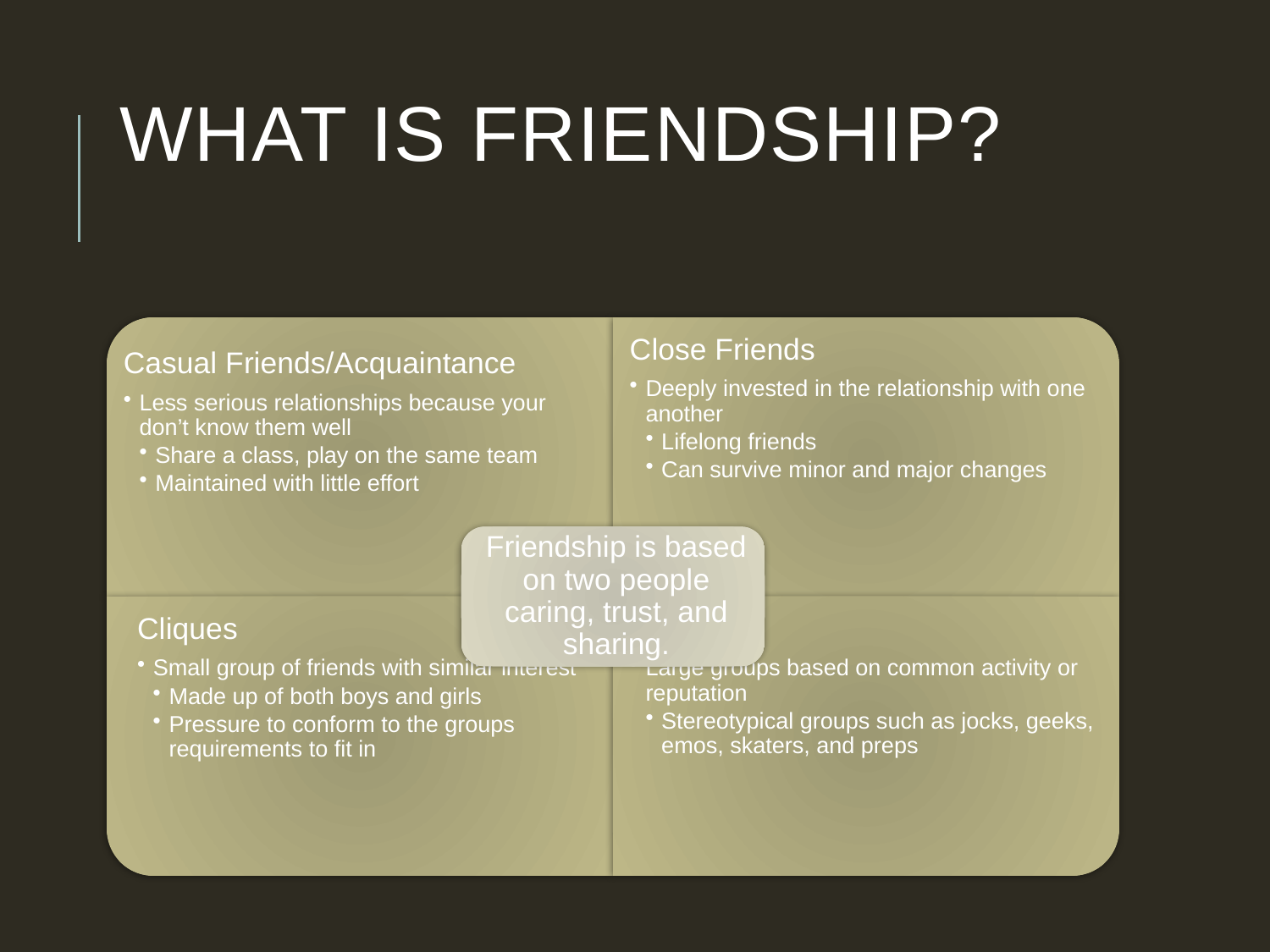

# What is friendship?
Casual Friends/Acquaintance
Less serious relationships because your don’t know them well
Share a class, play on the same team
Maintained with little effort
Close Friends
Deeply invested in the relationship with one another
Lifelong friends
Can survive minor and major changes
Cliques
Small group of friends with similar interest
Made up of both boys and girls
Pressure to conform to the groups requirements to fit in
Crowds
Large groups based on common activity or reputation
Stereotypical groups such as jocks, geeks, emos, skaters, and preps
Friendship is based on two people caring, trust, and sharing.